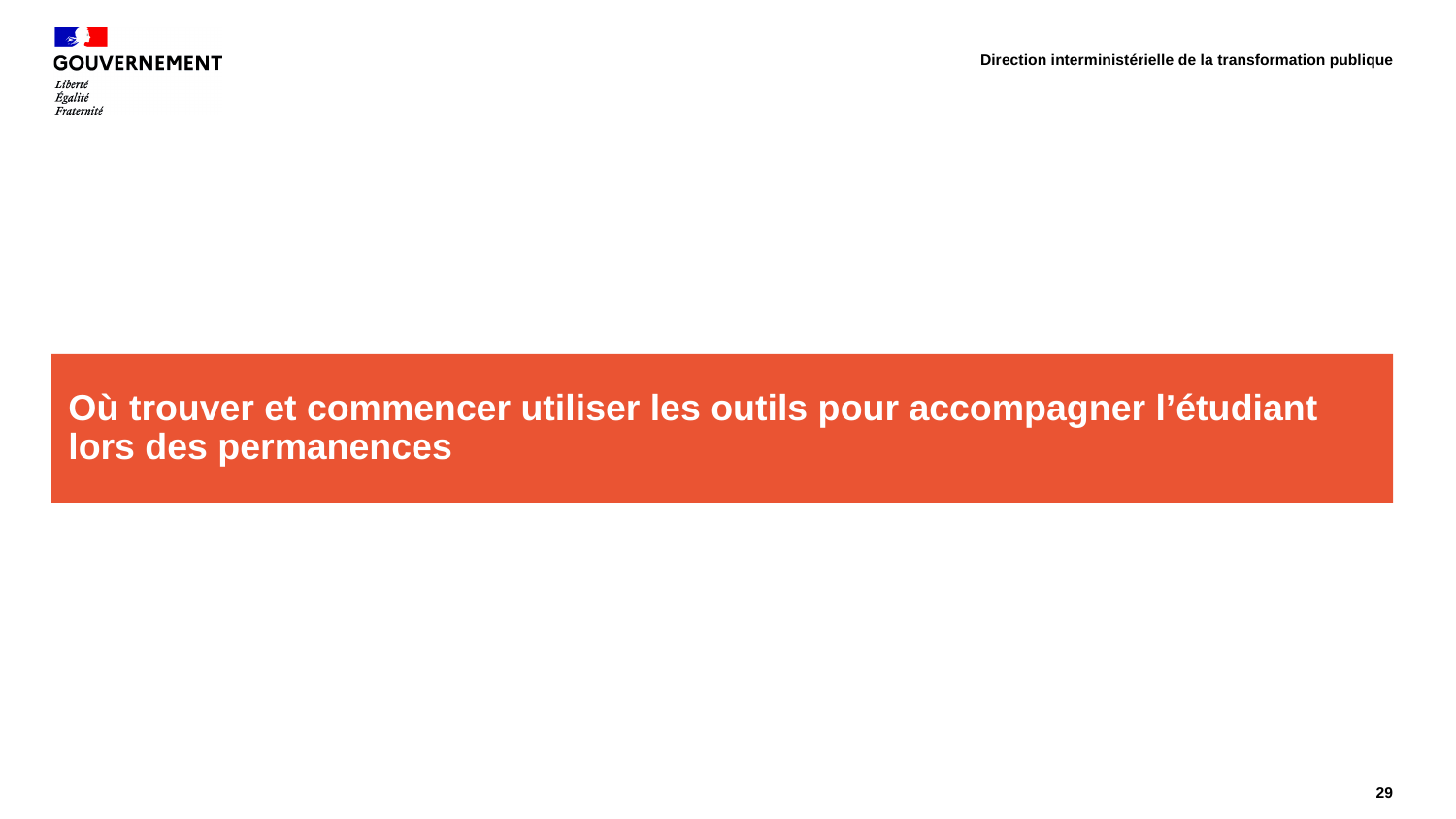

Direction interministérielle de la transformation publique
# Où trouver et commencer utiliser les outils pour accompagner l’étudiant lors des permanences
29